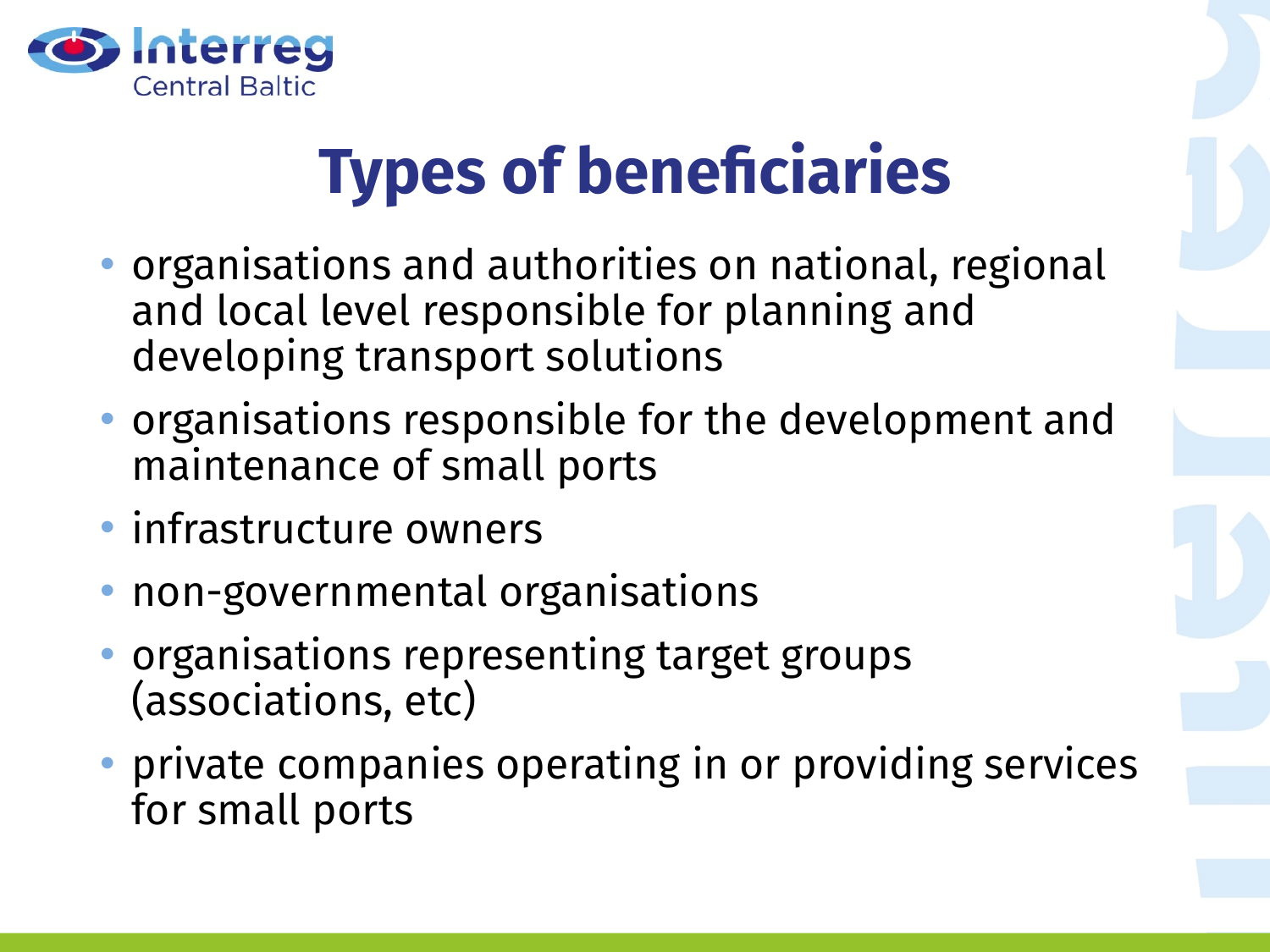

# Types of beneficiaries
organisations and authorities on national, regional and local level responsible for planning and developing transport solutions
organisations responsible for the development and maintenance of small ports
infrastructure owners
non-governmental organisations
organisations representing target groups (associations, etc)
private companies operating in or providing services for small ports